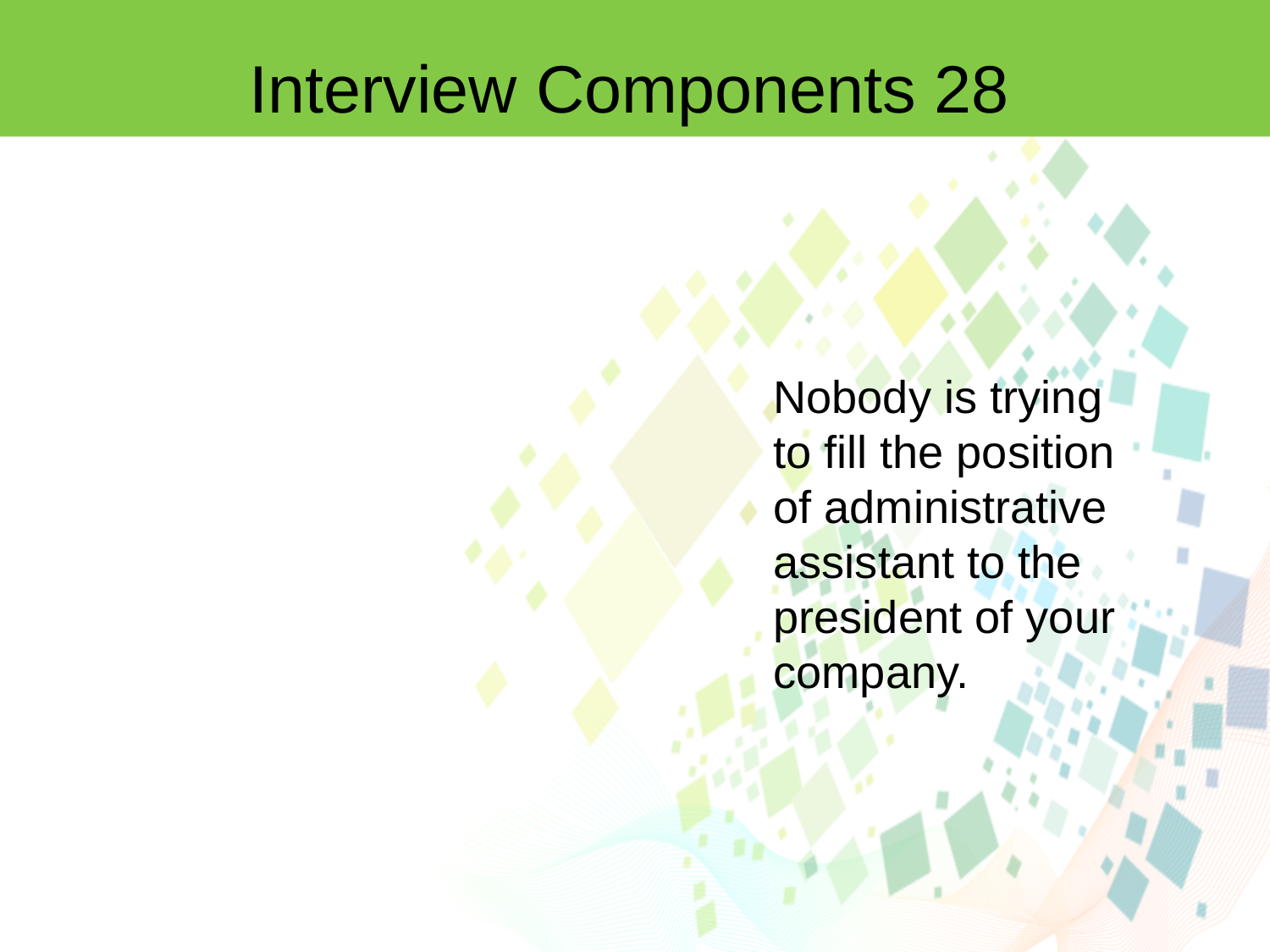

Interview Components 28
Nobody is trying to fill the position of administrative assistant to the president of your company.